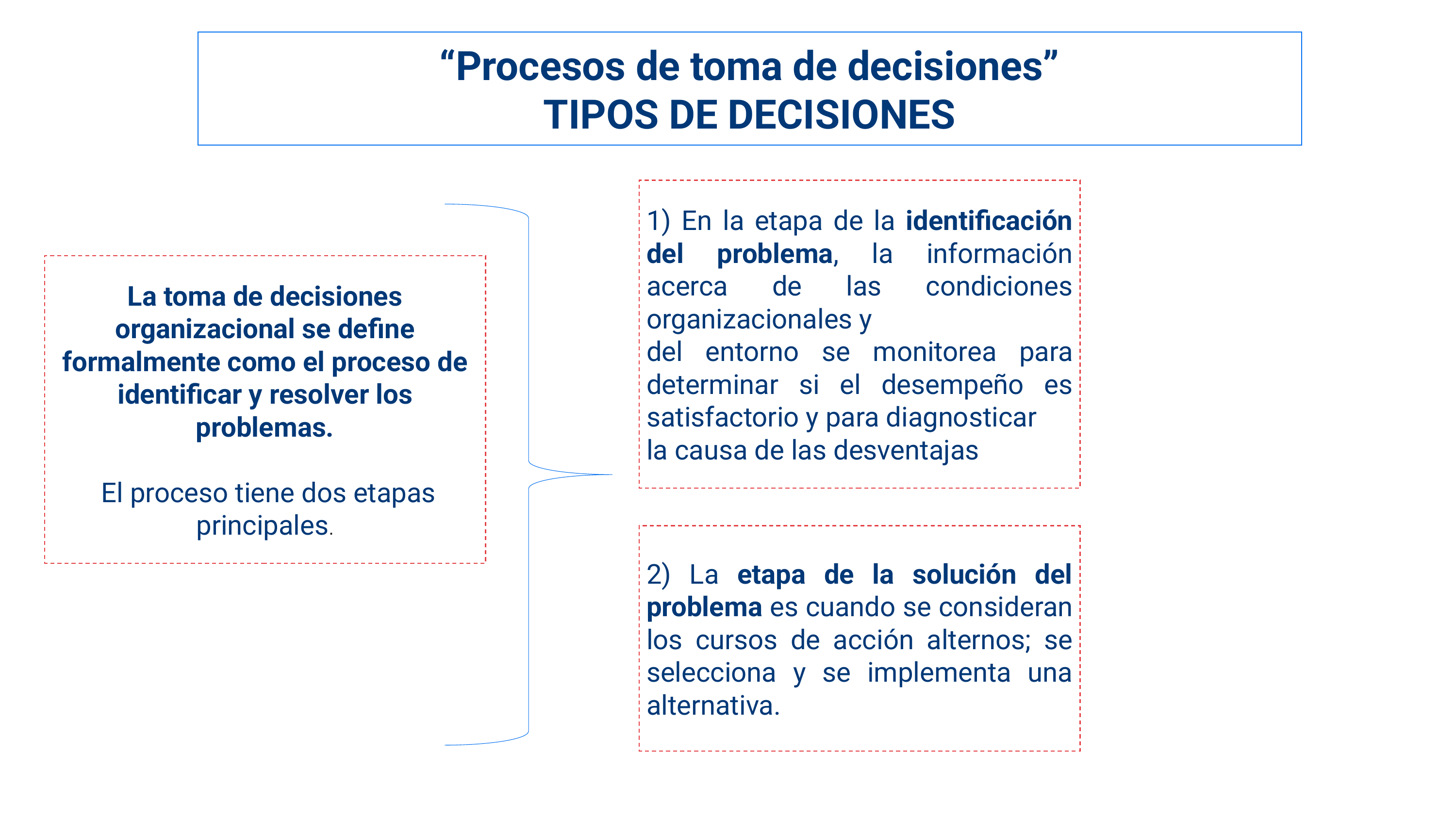

“Procesos de toma de decisiones”
TIPOS DE DECISIONES
1) En la etapa de la identificación del problema, la información acerca de las condiciones organizacionales y
del entorno se monitorea para determinar si el desempeño es satisfactorio y para diagnosticar
la causa de las desventajas

La toma de decisiones organizacional se define formalmente como el proceso de identificar y resolver los problemas.

 El proceso tiene dos etapas principales.
2) La etapa de la solución del problema es cuando se consideran los cursos de acción alternos; se selecciona y se implementa una alternativa.